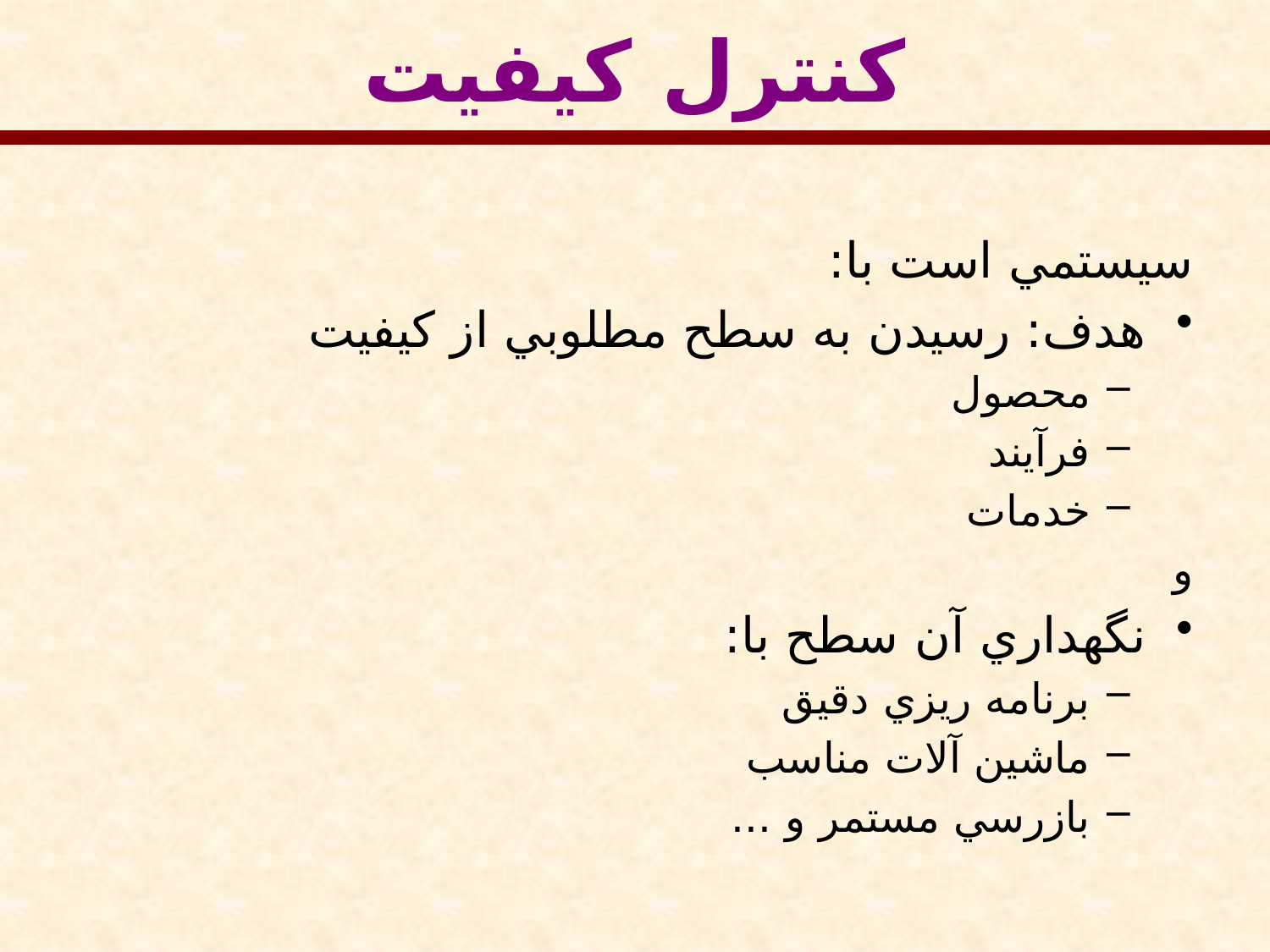

کنترل کیفیت

سيستمي است با:
هدف: رسيدن به سطح مطلوبي از كيفيت
محصول
فرآيند
خدمات
و
نگهداري آن سطح با:
برنامه ريزي دقيق
ماشين آلات مناسب
بازرسي مستمر و ...